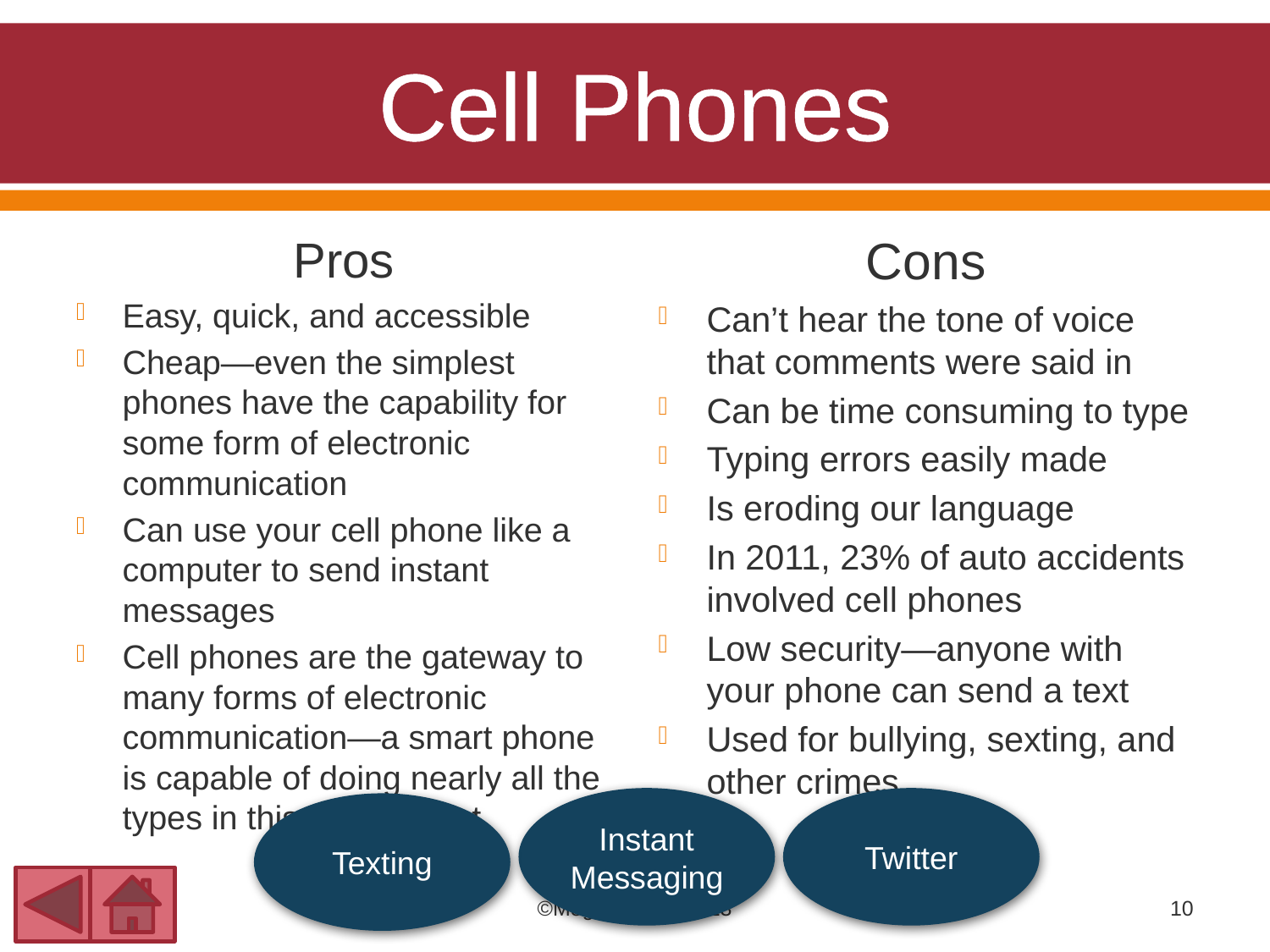

# Cell Phones
Pros
Easy, quick, and accessible
Cheap—even the simplest phones have the capability for some form of electronic communication
Can use your cell phone like a computer to send instant messages
Cell phones are the gateway to many forms of electronic communication—a smart phone is capable of doing nearly all the types in this power point.
Cons
Can’t hear the tone of voice that comments were said in
Can be time consuming to type
Typing errors easily made
Is eroding our language
In 2011, 23% of auto accidents involved cell phones
Low security—anyone with your phone can send a text
Used for bullying, sexting, and other crimes

Instant Messaging
Twitter
Texting

©Megan Rees, 2013
10